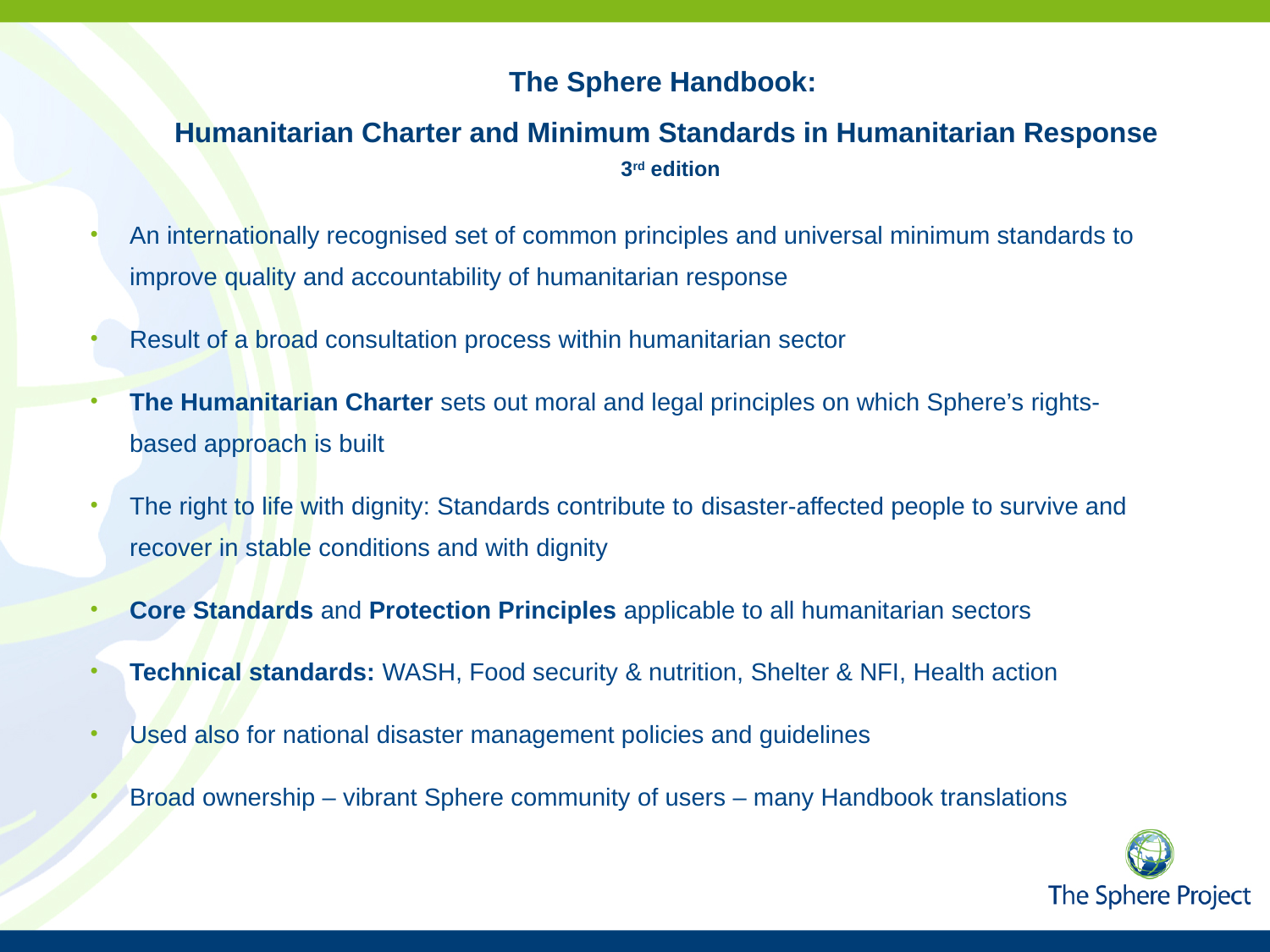

The Sphere Handbook:
Humanitarian Charter and Minimum Standards in Humanitarian Response
 3rd edition
An internationally recognised set of common principles and universal minimum standards to improve quality and accountability of humanitarian response
Result of a broad consultation process within humanitarian sector
The Humanitarian Charter sets out moral and legal principles on which Sphere’s rights-based approach is built
The right to life with dignity: Standards contribute to disaster-affected people to survive and recover in stable conditions and with dignity
Core Standards and Protection Principles applicable to all humanitarian sectors
Technical standards: WASH, Food security & nutrition, Shelter & NFI, Health action
Used also for national disaster management policies and guidelines
Broad ownership – vibrant Sphere community of users – many Handbook translations